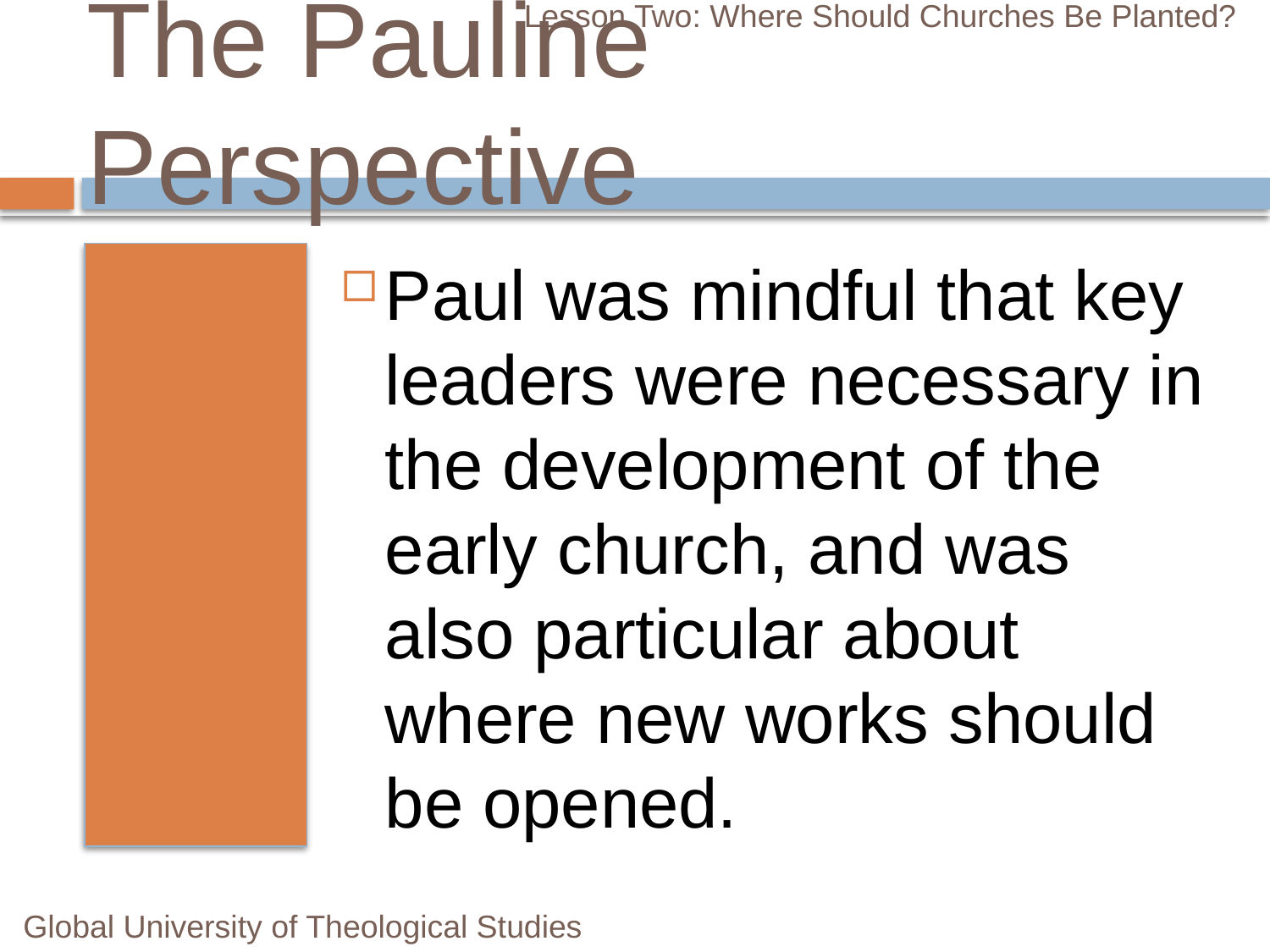

Lesson Two: Where Should Churches Be Planted?
# The Pauline Perspective

Paul was mindful that key leaders were necessary in the development of the early church, and was also particular about where new works should be opened.
Global University of Theological Studies